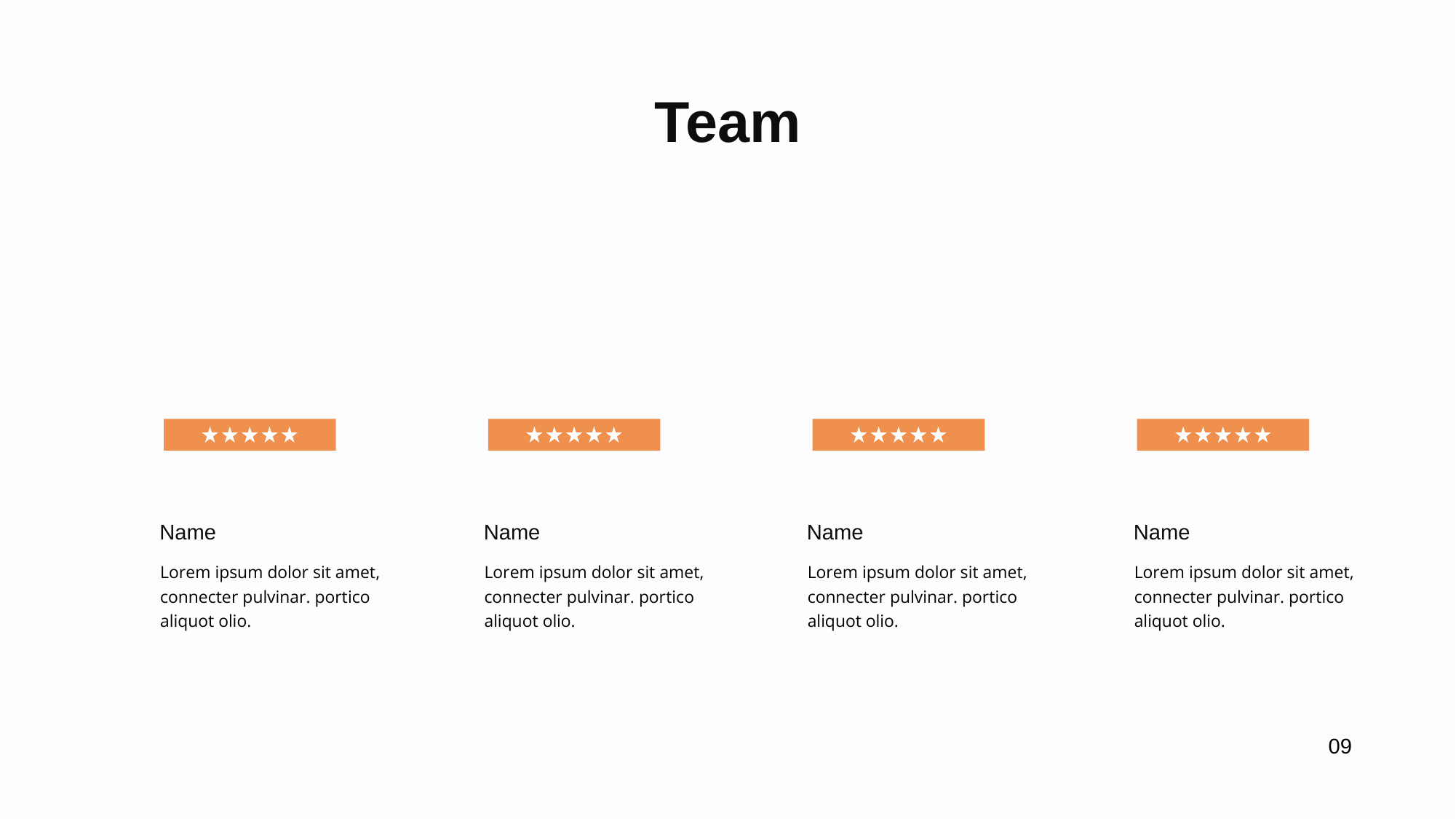

Team

Name
Name
Name
Name
Lorem ipsum dolor sit amet, connecter pulvinar. portico aliquot olio.
Lorem ipsum dolor sit amet, connecter pulvinar. portico aliquot olio.
Lorem ipsum dolor sit amet, connecter pulvinar. portico aliquot olio.
Lorem ipsum dolor sit amet, connecter pulvinar. portico aliquot olio.
09